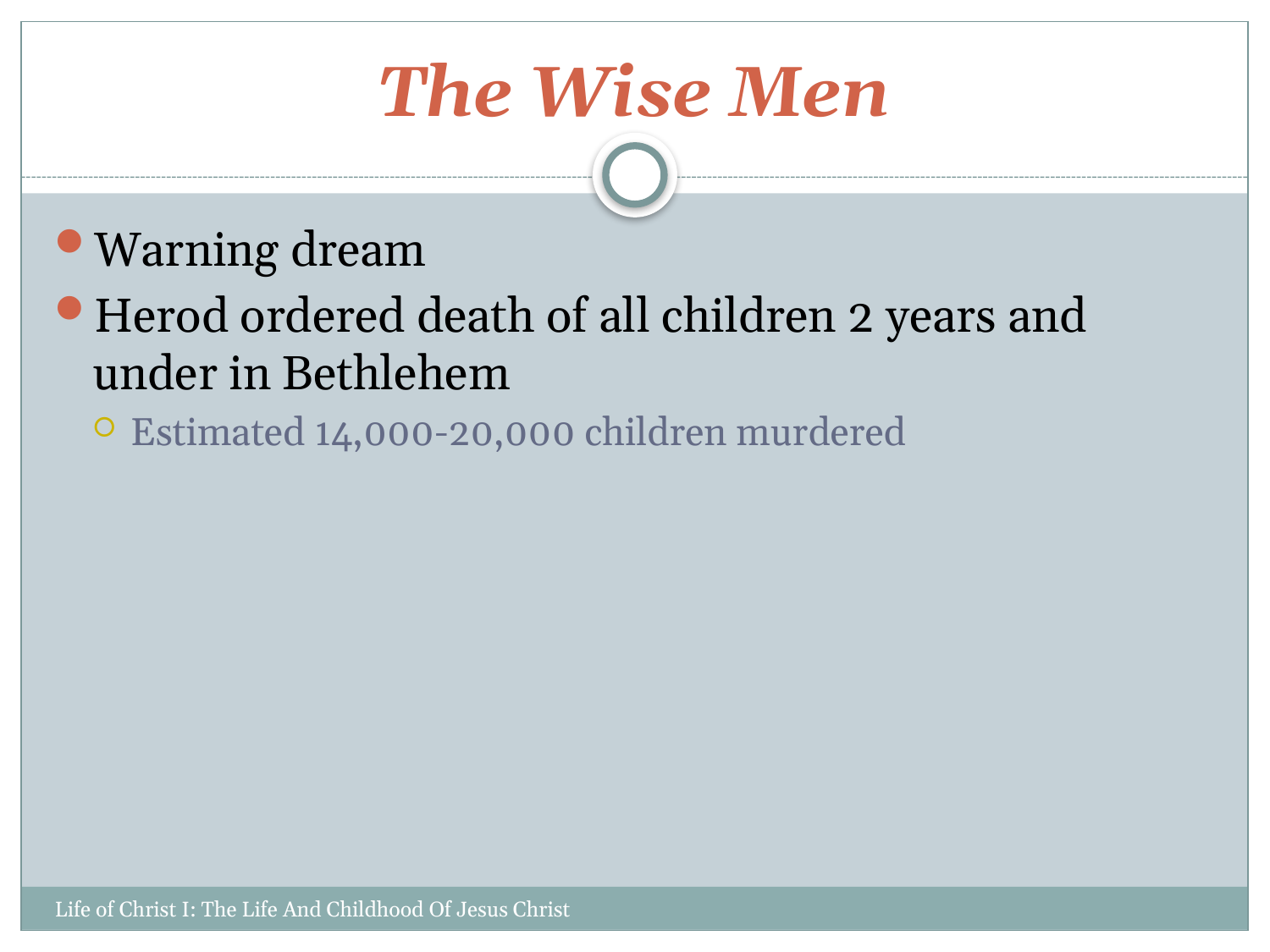

# The Wise Men
Warning dream
Herod ordered death of all children 2 years and under in Bethlehem
Estimated 14,000-20,000 children murdered
Life of Christ I: The Life And Childhood Of Jesus Christ